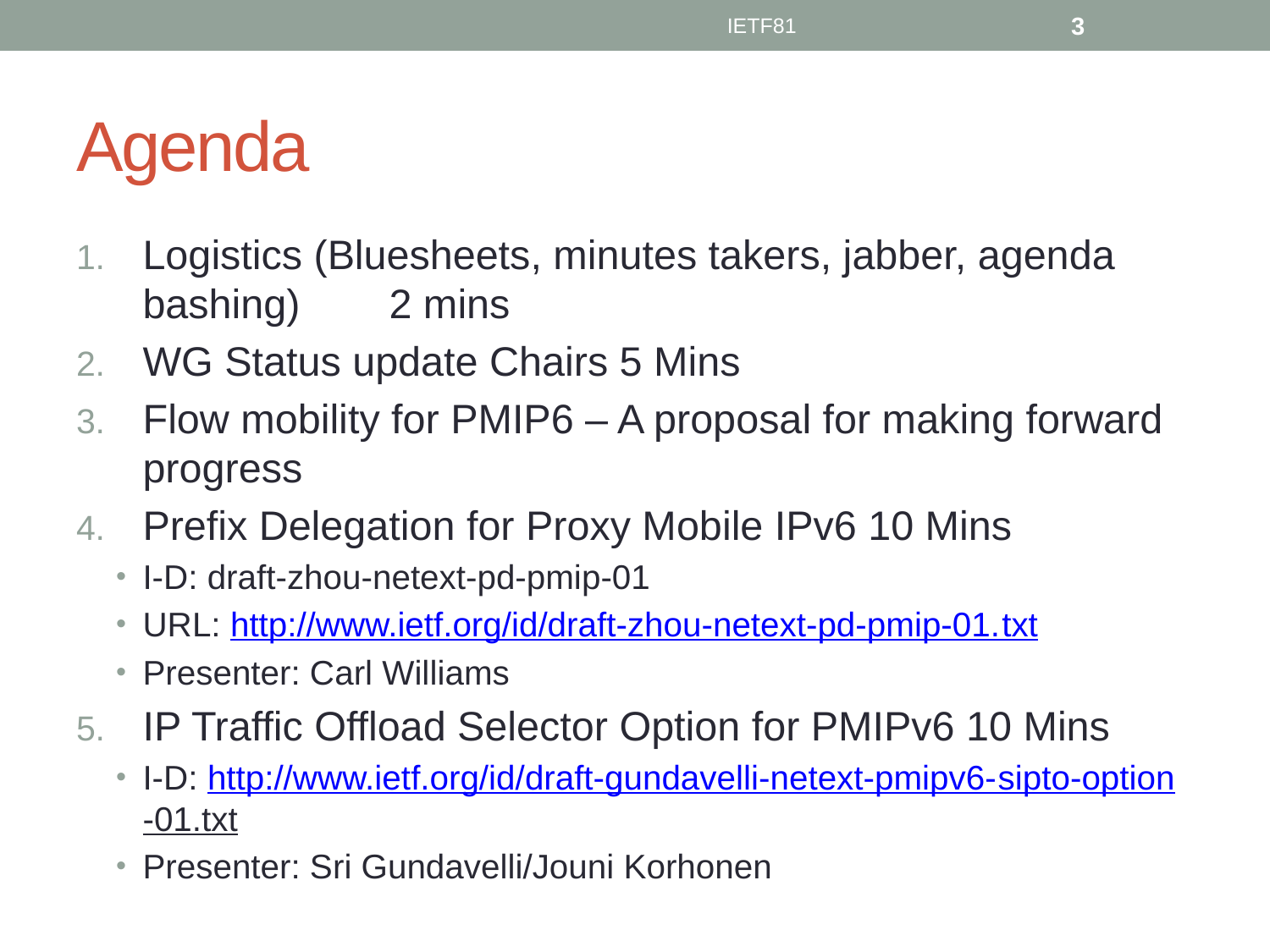

IETF81
3
# Agenda
Logistics (Bluesheets, minutes takers, jabber, agenda bashing) 		2 mins
WG Status update Chairs 5 Mins
Flow mobility for PMIP6 – A proposal for making forward progress
Prefix Delegation for Proxy Mobile IPv6 10 Mins
I-D: draft-zhou-netext-pd-pmip-01
URL: http://www.ietf.org/id/draft-zhou-netext-pd-pmip-01.txt
Presenter: Carl Williams
IP Traffic Offload Selector Option for PMIPv6 10 Mins
I-D: http://www.ietf.org/id/draft-gundavelli-netext-pmipv6-sipto-option-01.txt
Presenter: Sri Gundavelli/Jouni Korhonen